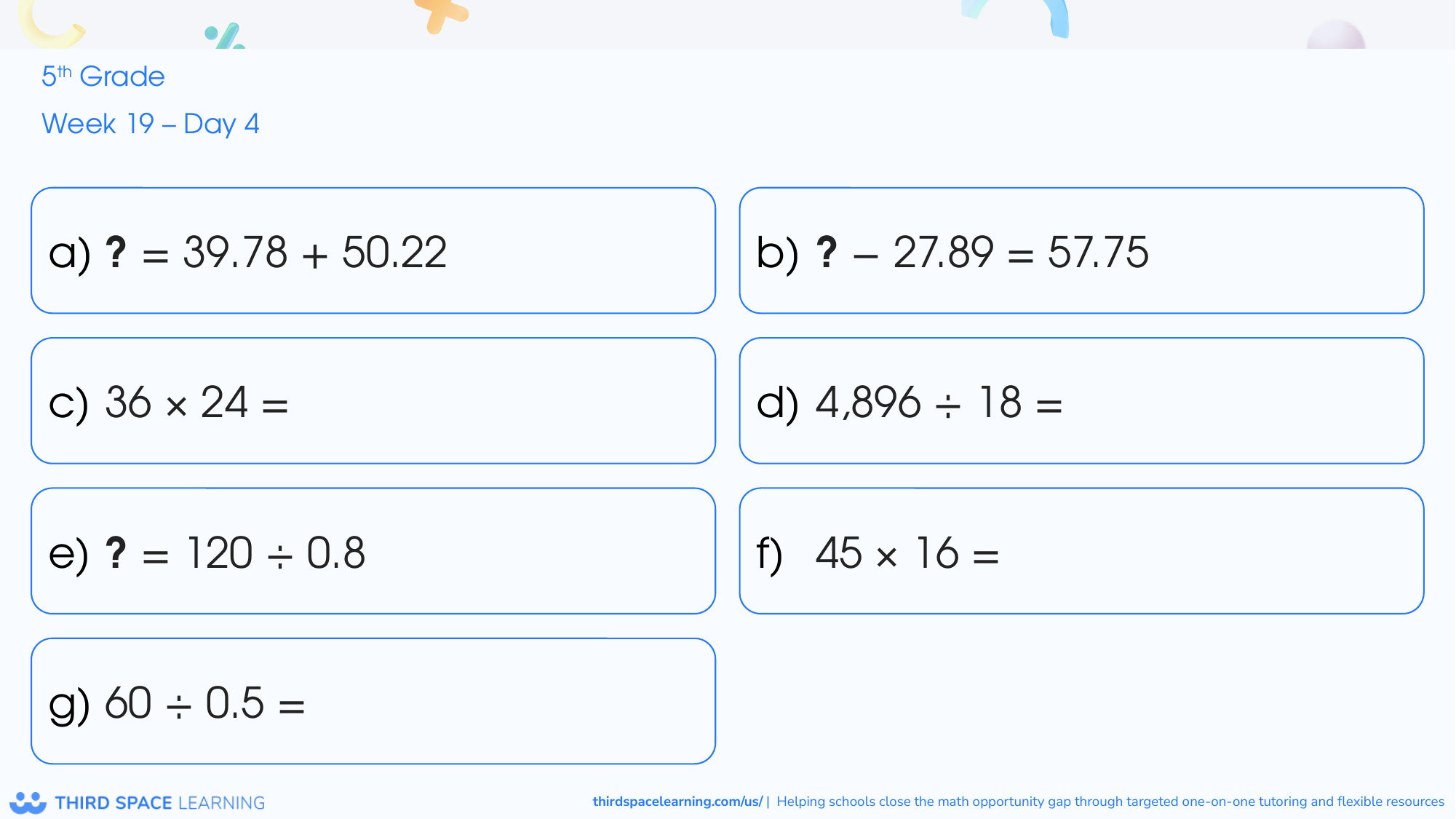

5th Grade
Week 19 – Day 4
? = 39.78 + 50.22
? − 27.89 = 57.75
36 × 24 =
4,896 ÷ 18 =
? = 120 ÷ 0.8
45 × 16 =
60 ÷ 0.5 =